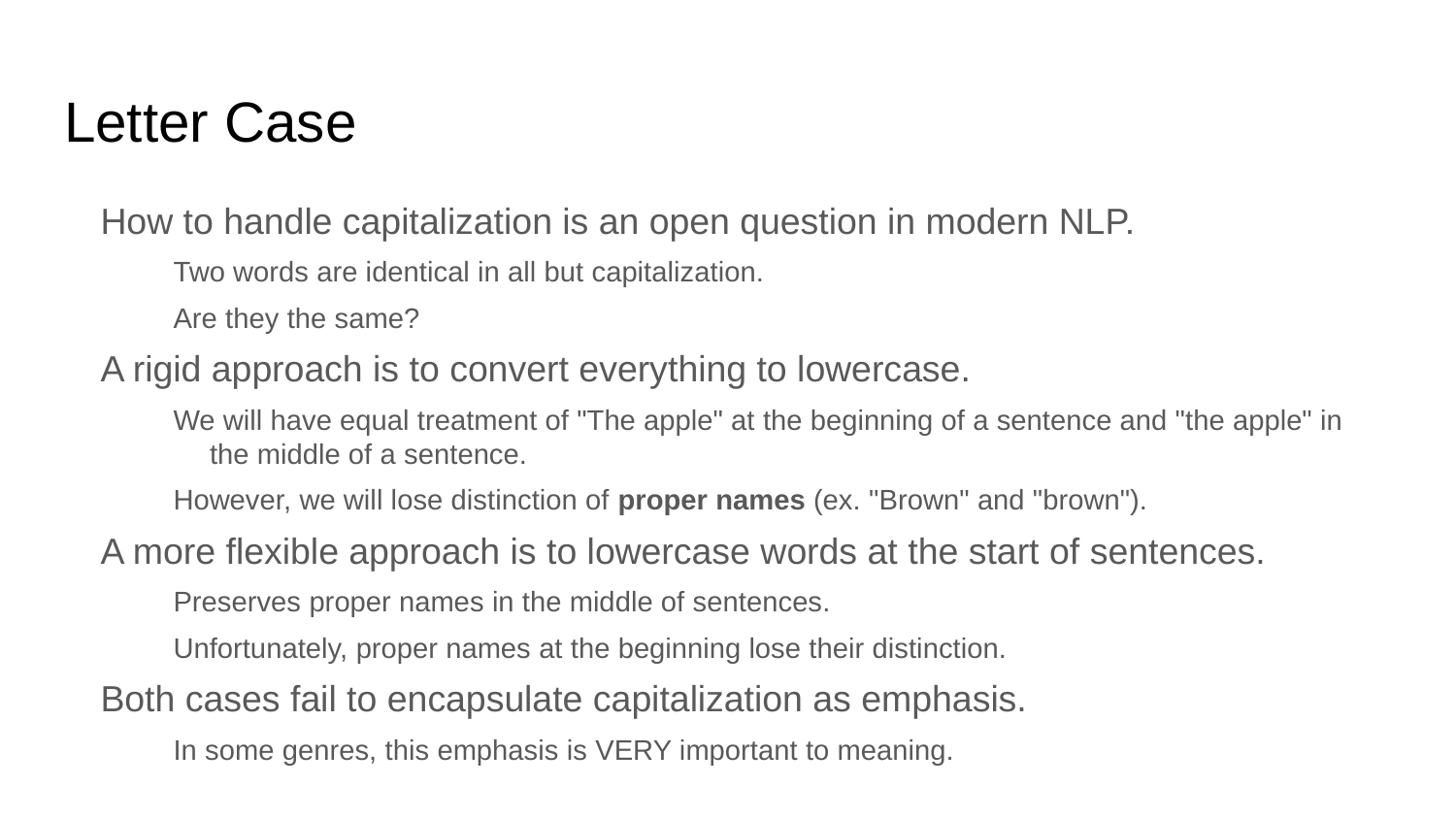

# Letter Case
How to handle capitalization is an open question in modern NLP.
Two words are identical in all but capitalization.
Are they the same?
A rigid approach is to convert everything to lowercase.
We will have equal treatment of "The apple" at the beginning of a sentence and "the apple" in the middle of a sentence.
However, we will lose distinction of proper names (ex. "Brown" and "brown").
A more flexible approach is to lowercase words at the start of sentences.
Preserves proper names in the middle of sentences.
Unfortunately, proper names at the beginning lose their distinction.
Both cases fail to encapsulate capitalization as emphasis.
In some genres, this emphasis is VERY important to meaning.